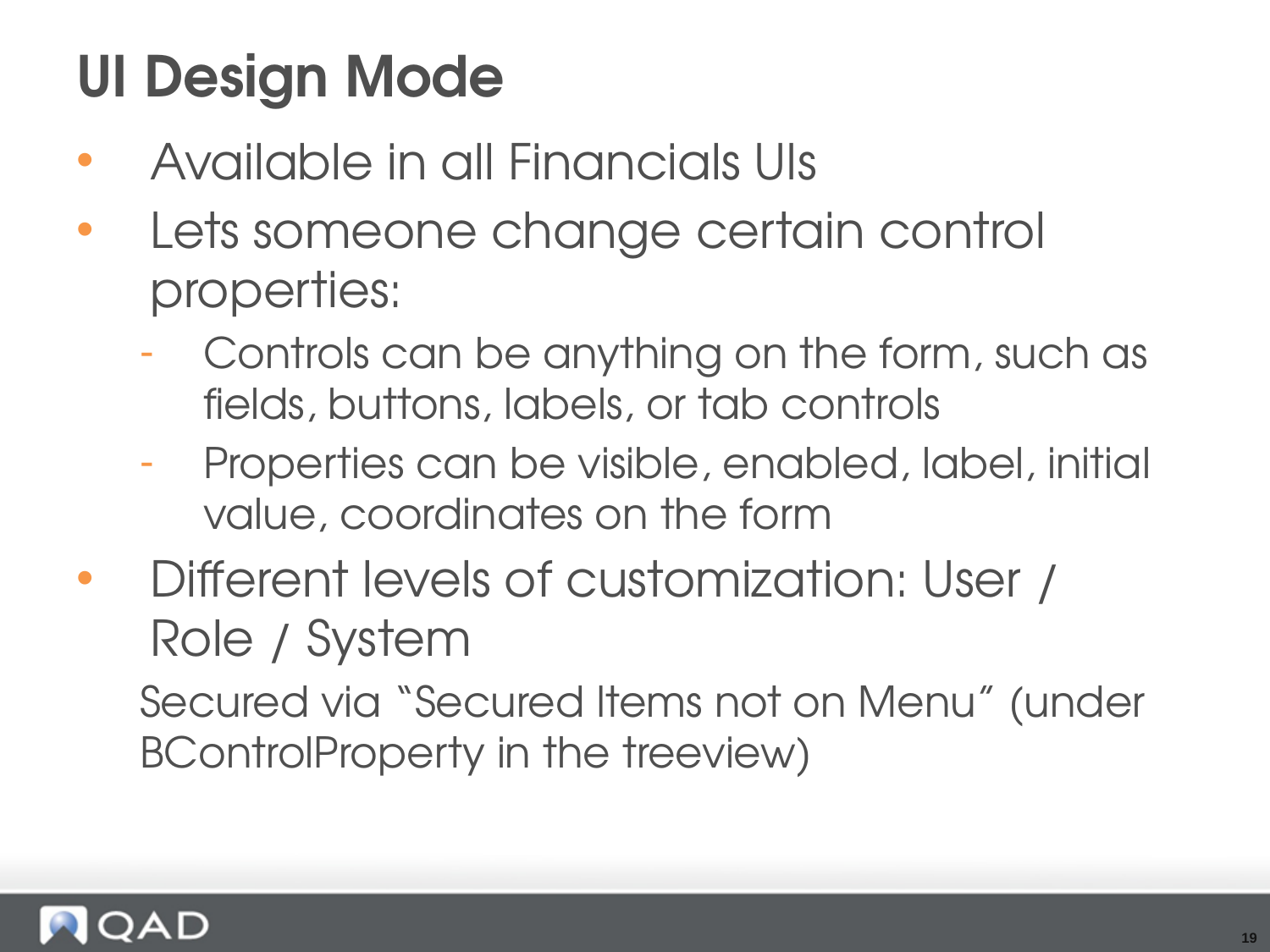

# UI Design Mode
Available in all Financials UIs
Lets someone change certain control properties:
Controls can be anything on the form, such as fields, buttons, labels, or tab controls
Properties can be visible, enabled, label, initial value, coordinates on the form
Different levels of customization: User / Role / System
Secured via “Secured Items not on Menu” (under BControlProperty in the treeview)

19